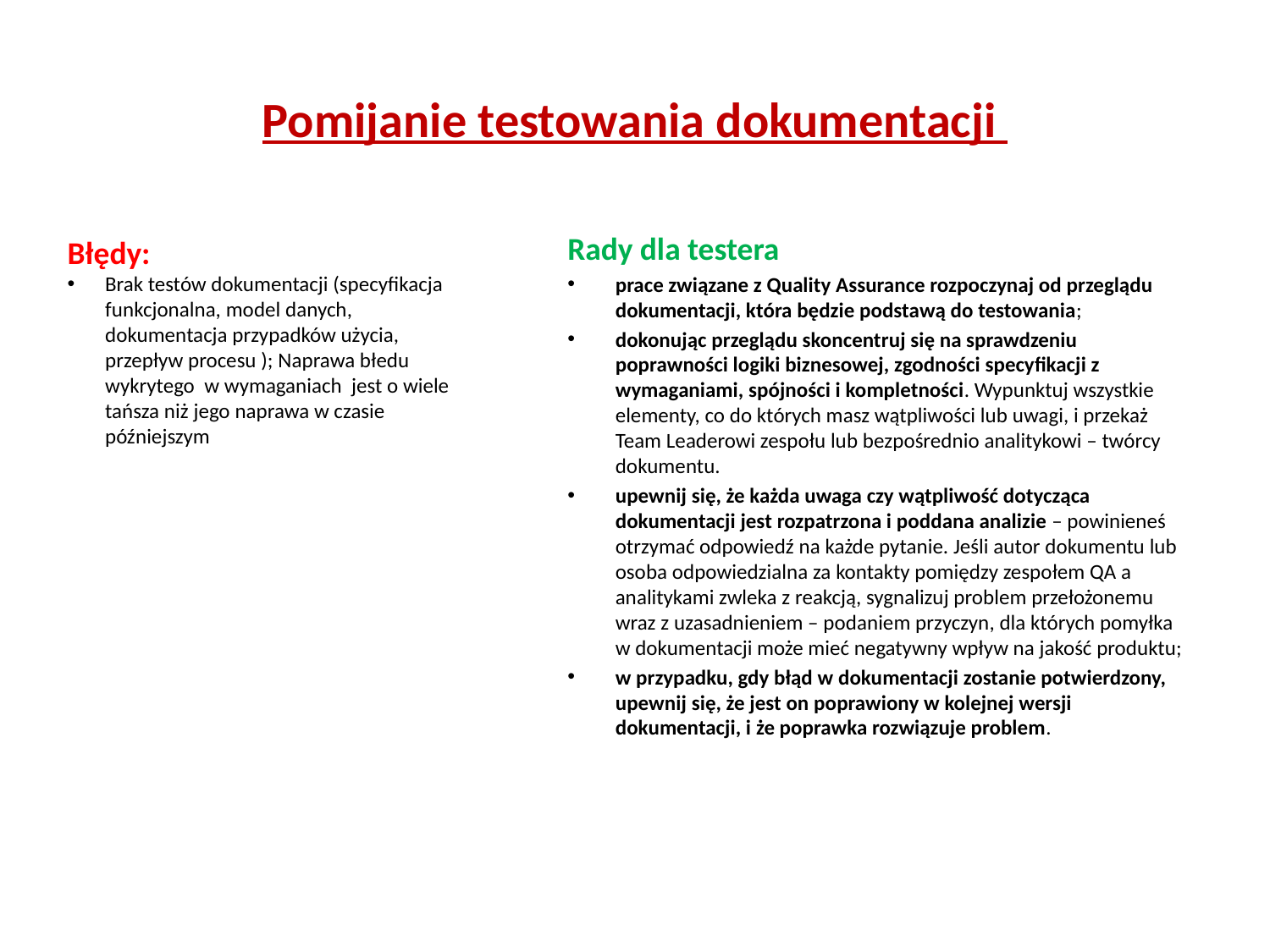

# Pomijanie testowania dokumentacji
Rady dla testera
prace związane z Quality Assurance rozpoczynaj od przeglądu dokumentacji, która będzie podstawą do testowania;
dokonując przeglądu skoncentruj się na sprawdzeniu poprawności logiki biznesowej, zgodności specyfikacji z wymaganiami, spójności i kompletności. Wypunktuj wszystkie elementy, co do których masz wątpliwości lub uwagi, i przekaż Team Leaderowi zespołu lub bezpośrednio analitykowi – twórcy dokumentu.
upewnij się, że każda uwaga czy wątpliwość dotycząca dokumentacji jest rozpatrzona i poddana analizie – powinieneś otrzymać odpowiedź na każde pytanie. Jeśli autor dokumentu lub osoba odpowiedzialna za kontakty pomiędzy zespołem QA a analitykami zwleka z reakcją, sygnalizuj problem przełożonemu wraz z uzasadnieniem – podaniem przyczyn, dla których pomyłka w dokumentacji może mieć negatywny wpływ na jakość produktu;
w przypadku, gdy błąd w dokumentacji zostanie potwierdzony, upewnij się, że jest on poprawiony w kolejnej wersji dokumentacji, i że poprawka rozwiązuje problem.
Błędy:
Brak testów dokumentacji (specyfikacja funkcjonalna, model danych, dokumentacja przypadków użycia,  przepływ procesu ); Naprawa błedu wykrytego  w wymaganiach  jest o wiele tańsza niż jego naprawa w czasie późniejszym